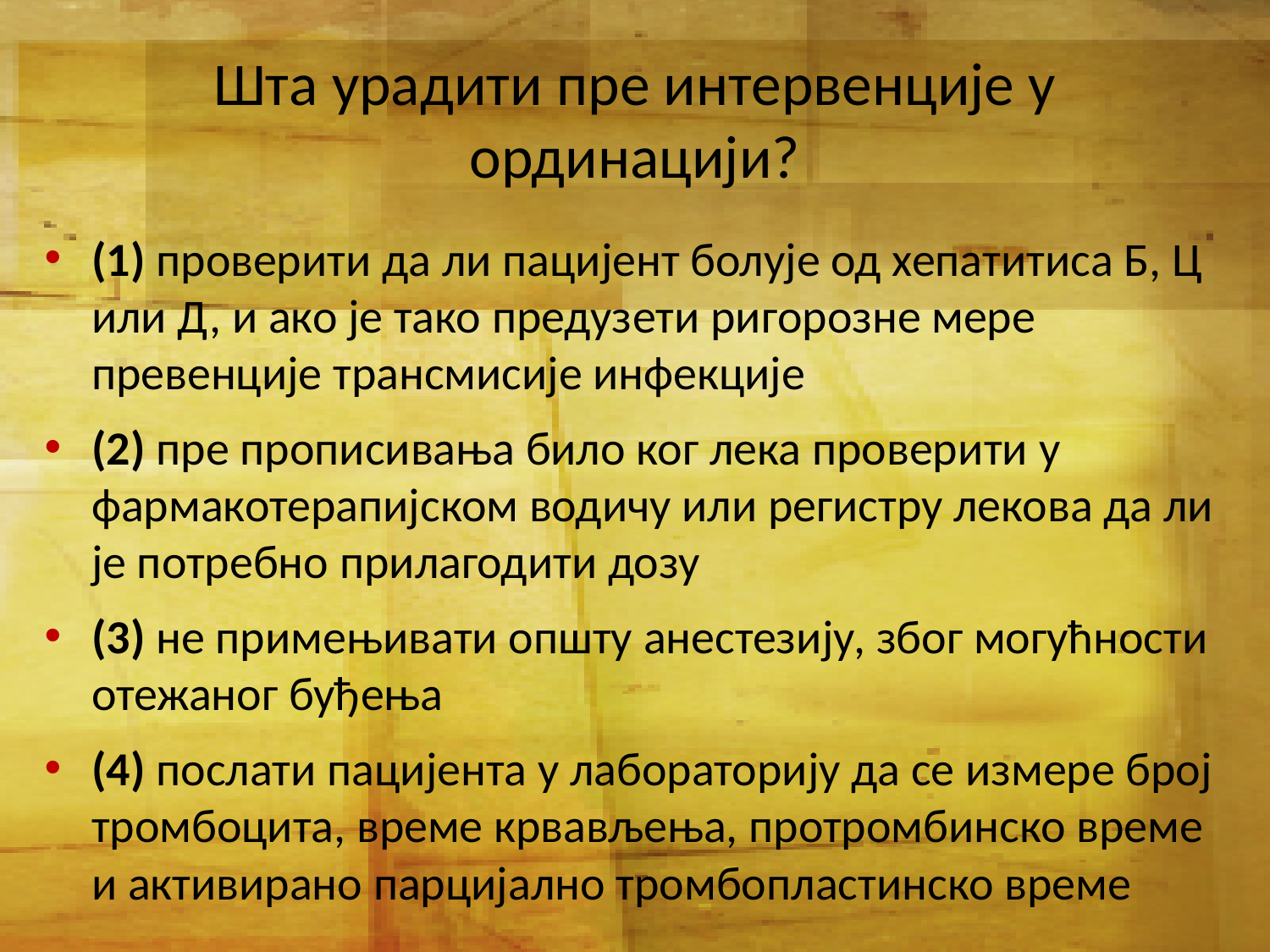

# Шта урадити пре интервенције у ординацији?
(1) проверити да ли пацијент болује од хепатитиса Б, Ц или Д, и ако је тако предузети ригорoзне мере превенције трансмисије инфекције
(2) пре прописивања било ког лека проверити у фармакотерапијском водичу или регистру лекова да ли је потребно прилагодити дозу
(3) не примењивати општу анестезију, због могућности отежаног буђења
(4) послати пацијента у лабораторију да се измере број тромбоцита, време крвављења, протромбинско време и активирано парцијално тромбопластинско време